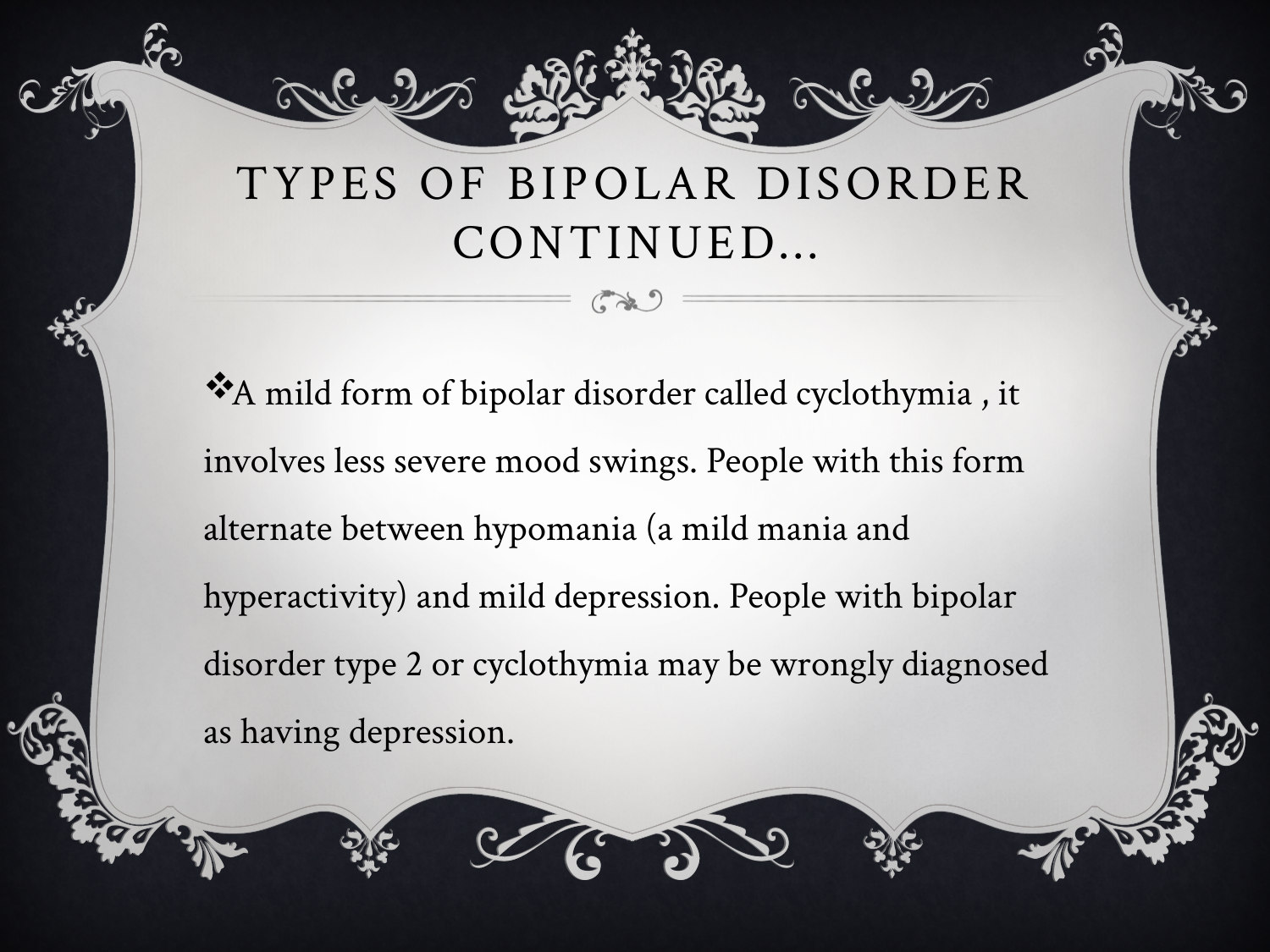

# Types of bipolar disorder continued…
A mild form of bipolar disorder called cyclothymia , it involves less severe mood swings. People with this form alternate between hypomania (a mild mania and hyperactivity) and mild depression. People with bipolar disorder type 2 or cyclothymia may be wrongly diagnosed as having depression.